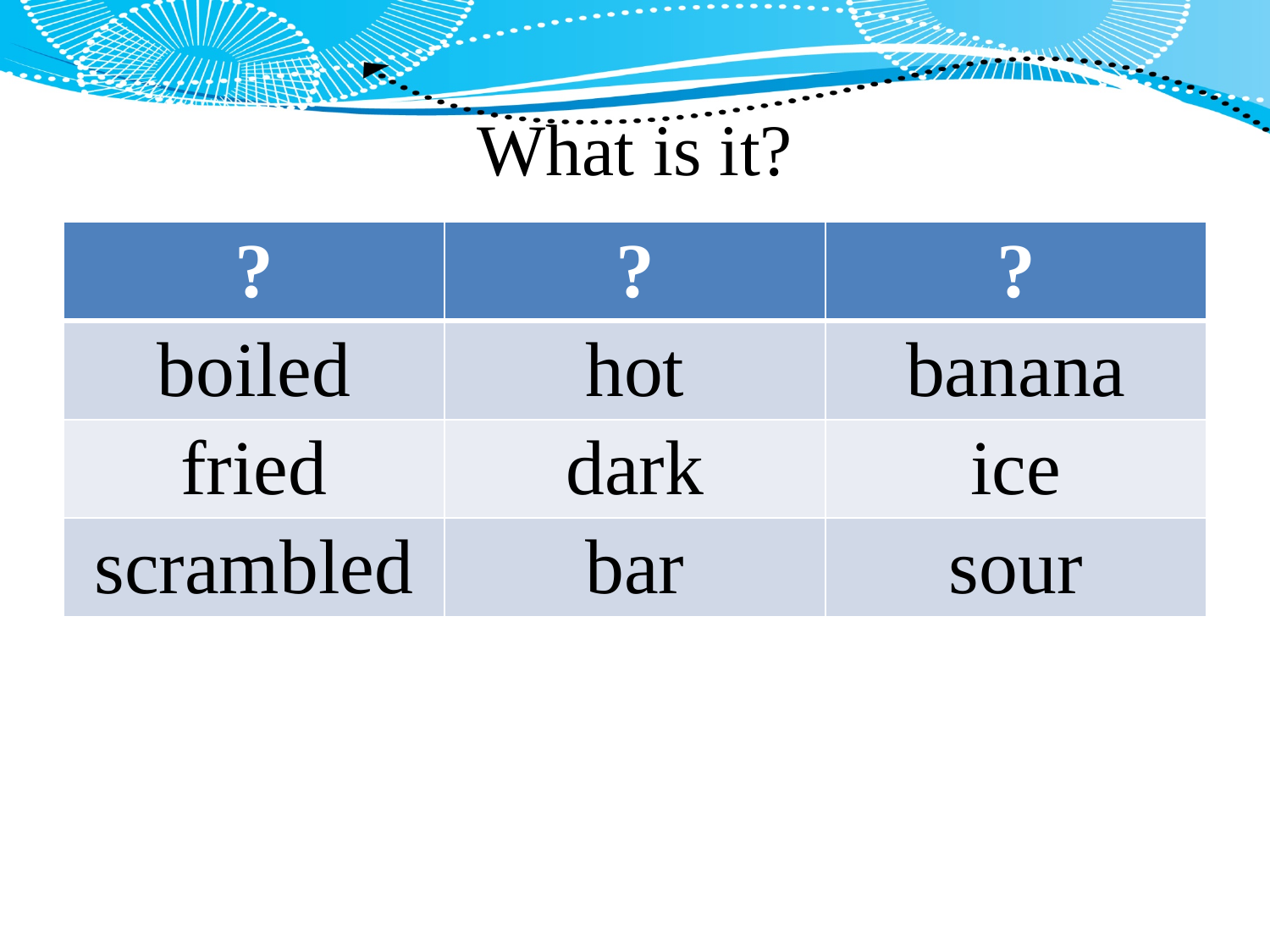

# What is it?
| ? | ? | ? |
| --- | --- | --- |
| boiled | hot | banana |
| fried | dark | ice |
| scrambled | bar | sour |